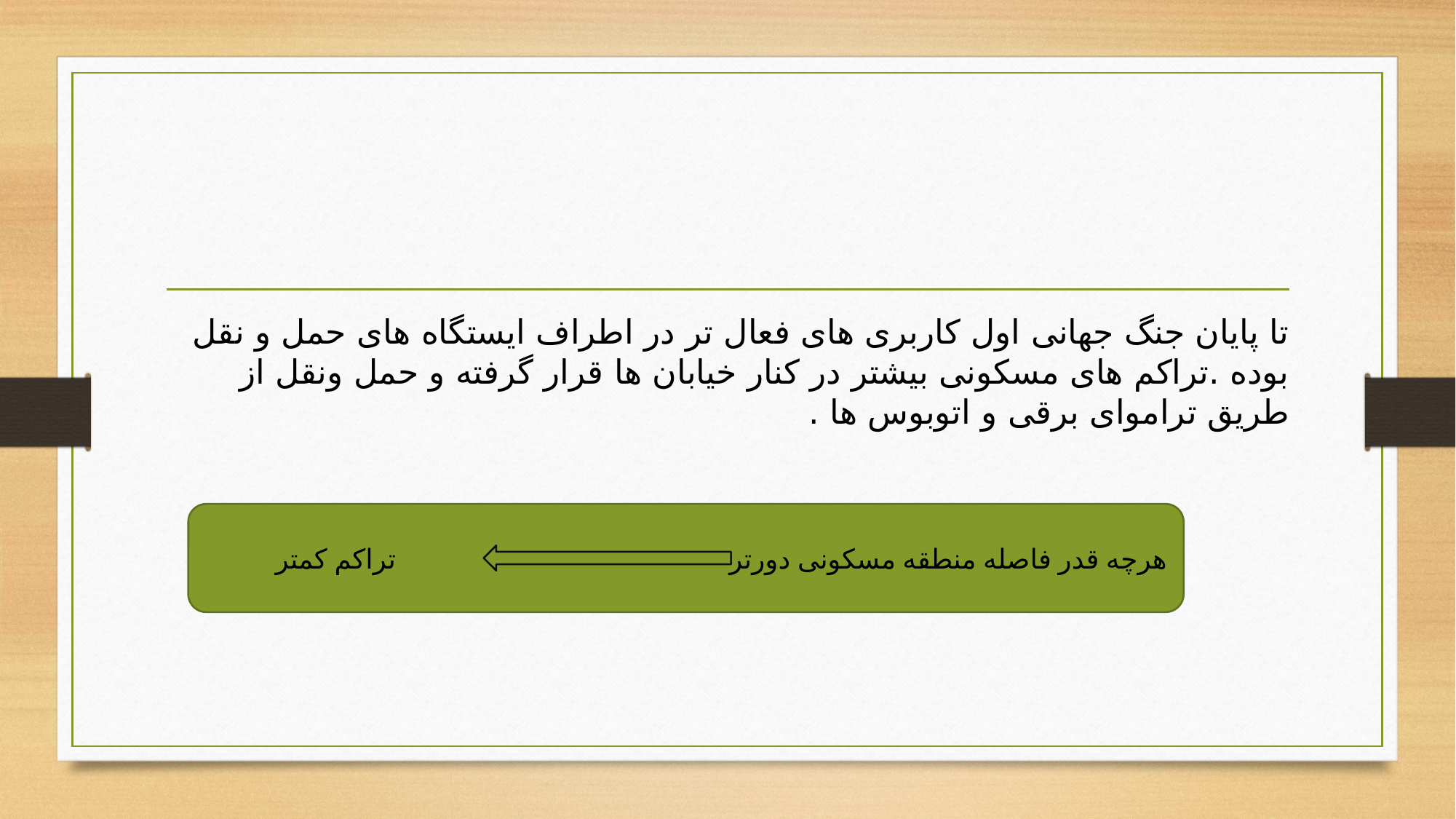

#
تا پایان جنگ جهانی اول کاربری های فعال تر در اطراف ایستگاه های حمل و نقل بوده .تراکم های مسکونی بیشتر در کنار خیابان ها قرار گرفته و حمل ونقل از طریق تراموای برقی و اتوبوس ها .

       هرچه قدر فاصله منطقه مسکونی دورتر                                               تراکم کمتر